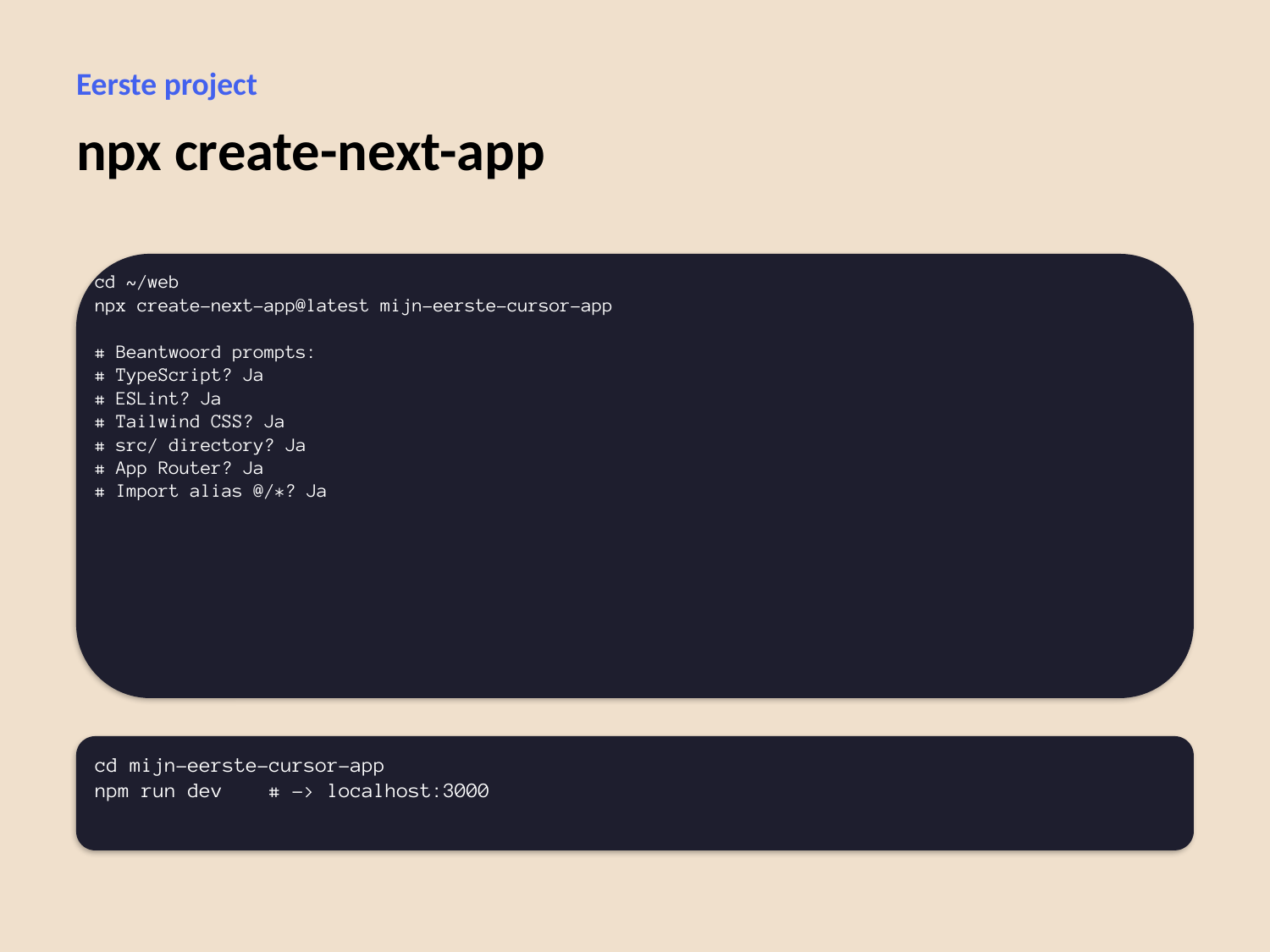

Eerste project
npx create-next-app

cd ~/web
npx create-next-app@latest mijn-eerste-cursor-app

# Beantwoord prompts:
# TypeScript? Ja
# ESLint? Ja
# Tailwind CSS? Ja
# src/ directory? Ja
# App Router? Ja
# Import alias @/*? Ja

cd mijn-eerste-cursor-app
npm run dev    # -> localhost:3000